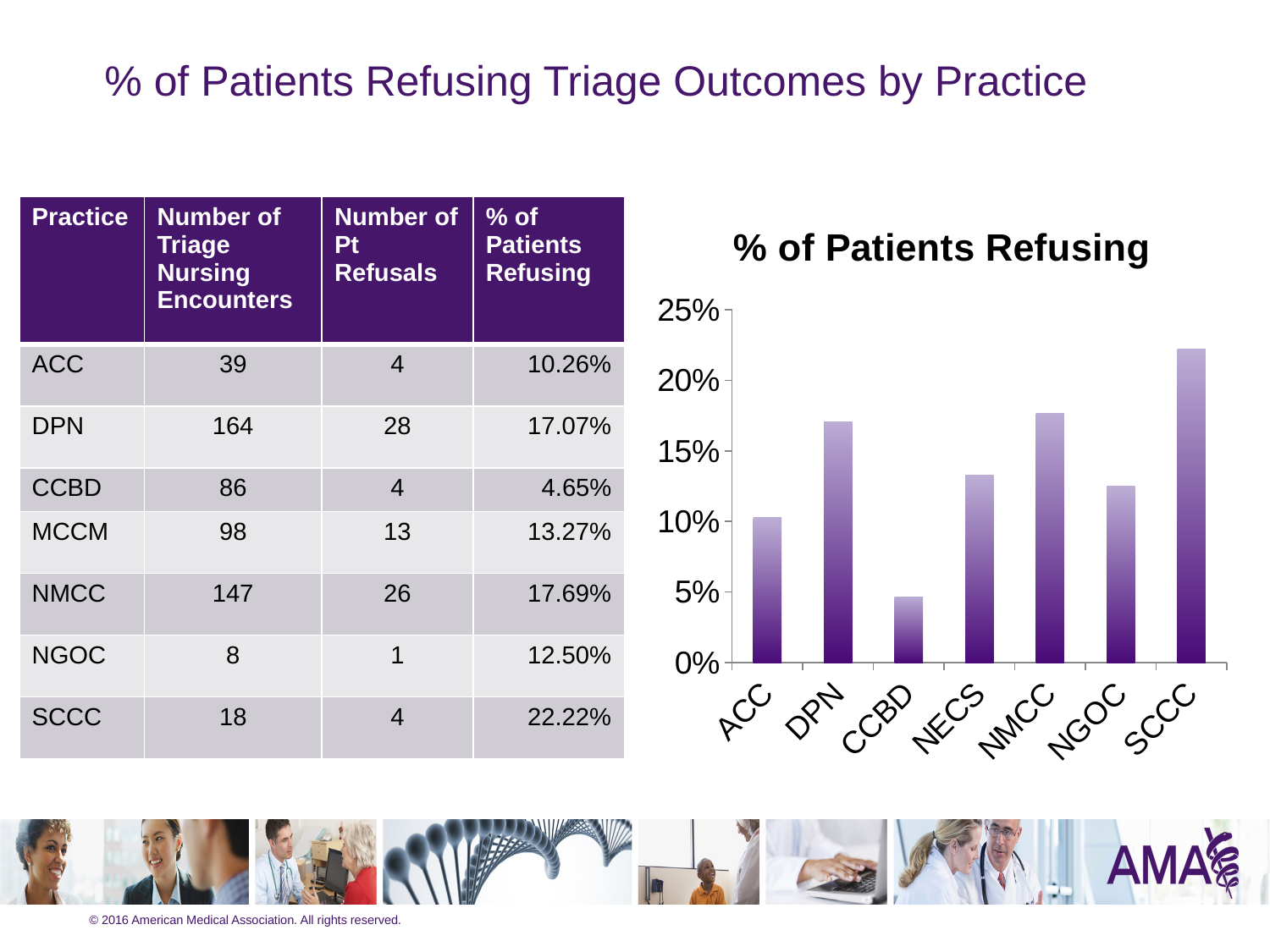

# % of Patients Refusing Triage Outcomes by Practice
| Practice | Number of Triage Nursing Encounters | Number of Pt Refusals | % of Patients Refusing |
| --- | --- | --- | --- |
| ACC | 39 | 4 | 10.26% |
| DPN | 164 | 28 | 17.07% |
| CCBD | 86 | 4 | 4.65% |
| MCCM | 98 | 13 | 13.27% |
| NMCC | 147 | 26 | 17.69% |
| NGOC | 8 | 1 | 12.50% |
| SCCC | 18 | 4 | 22.22% |

### Chart:

| Category | % of Patients Refusing |
|---|---|
| ACC | 0.1026 |
| DPN | 0.1707 |
| CCBD | 0.0465 |
| NECS | 0.1327 |
| NMCC | 0.1769 |
| NGOC | 0.125 |
| SCCC | 0.2222 |